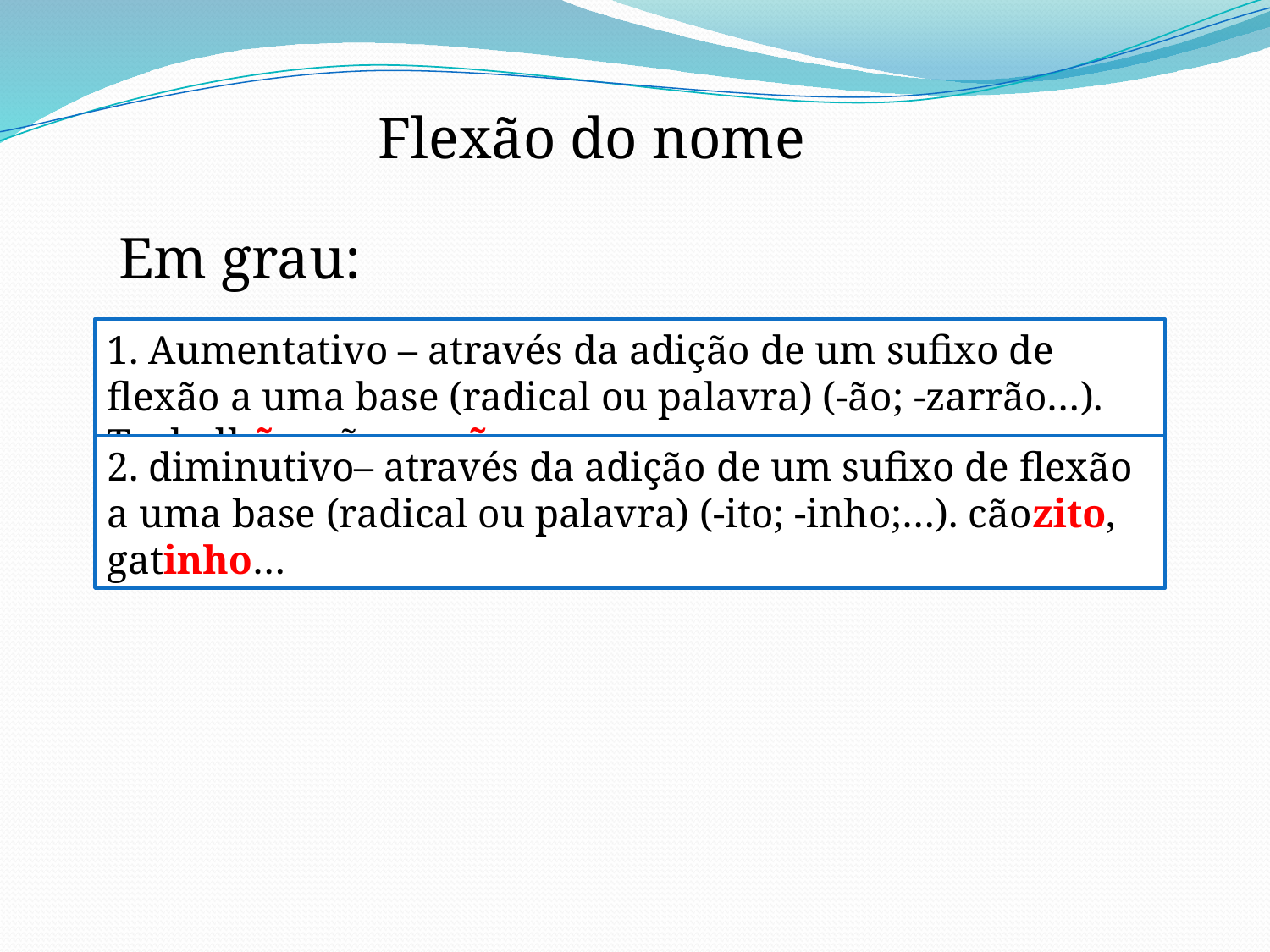

Flexão do nome
Em grau:
1. Aumentativo – através da adição de um sufixo de flexão a uma base (radical ou palavra) (-ão; -zarrão…). Trabalhão, cãozarrão…
2. diminutivo– através da adição de um sufixo de flexão a uma base (radical ou palavra) (-ito; -inho;…). cãozito, gatinho…